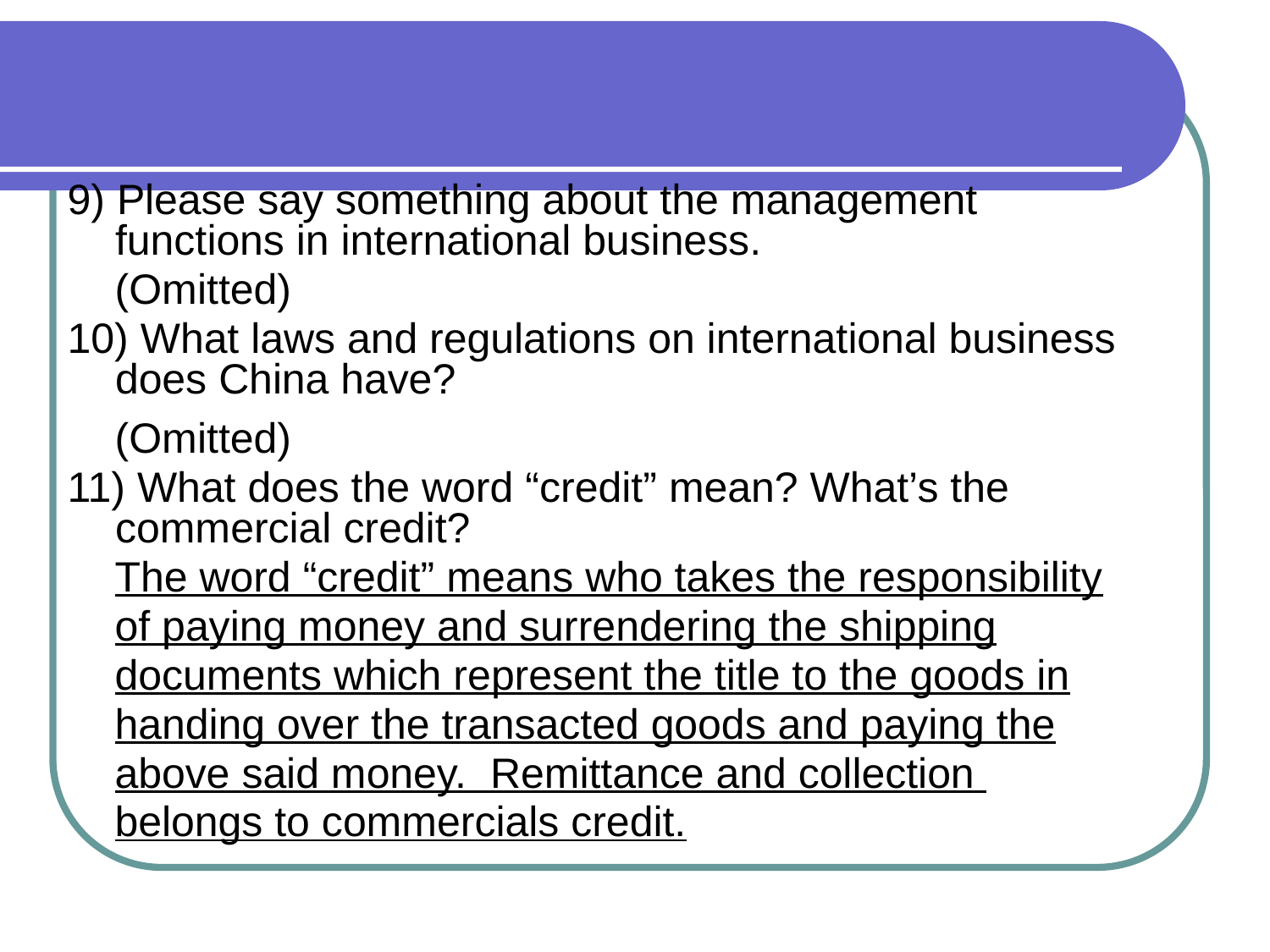

9) Please say something about the management functions in international business.
    (Omitted)
10) What laws and regulations on international business does China have?
    (Omitted)
11) What does the word “credit” mean? What’s the commercial credit?
    The word “credit” means who takes the responsibility
    of paying money and surrendering the shipping
    documents which represent the title to the goods in
    handing over the transacted goods and paying the
    above said money.  Remittance and collection
    belongs to commercials credit.